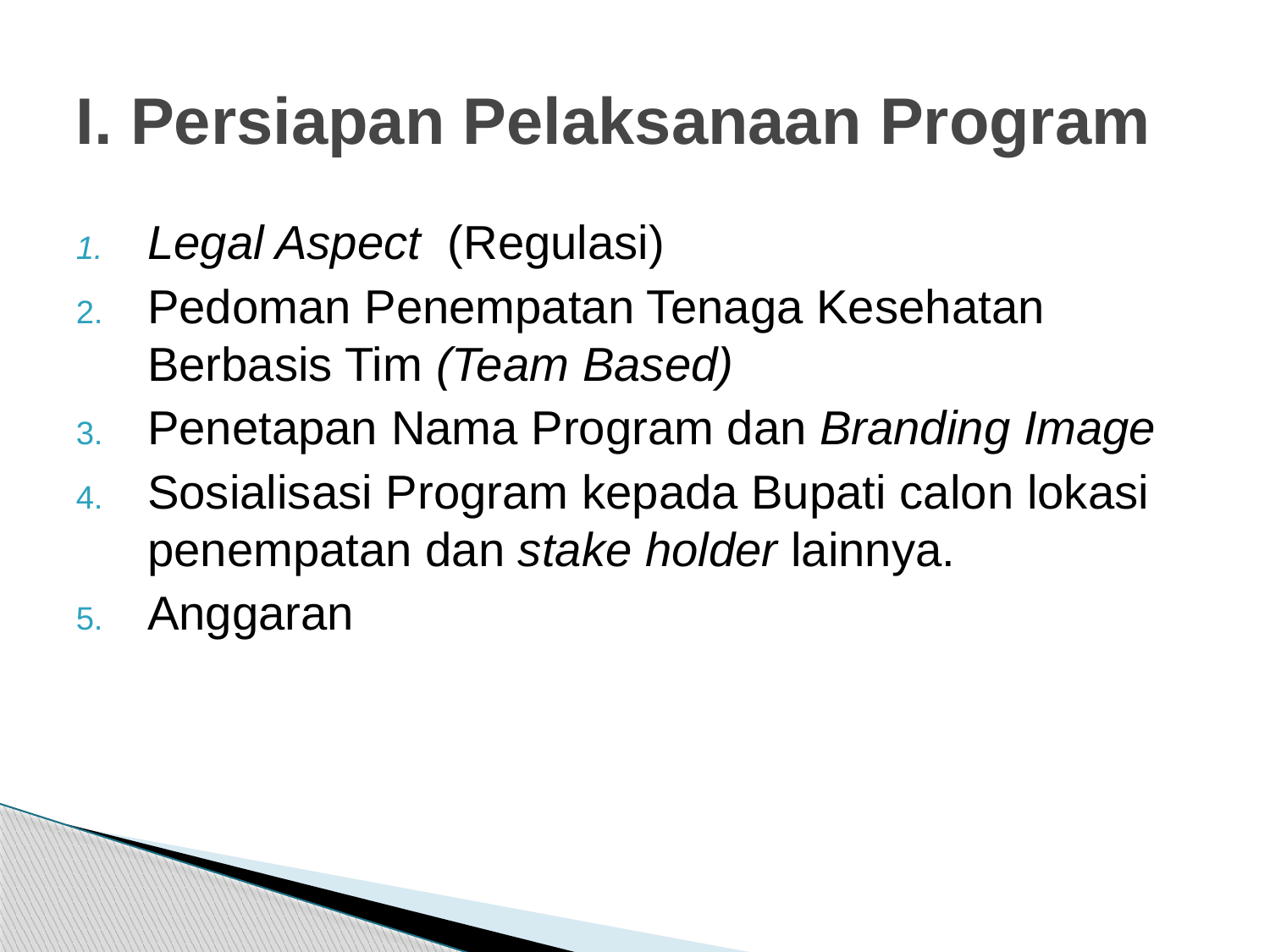

# I. Persiapan Pelaksanaan Program
Legal Aspect  (Regulasi)
Pedoman Penempatan Tenaga Kesehatan Berbasis Tim (Team Based)
Penetapan Nama Program dan Branding Image
Sosialisasi Program kepada Bupati calon lokasi penempatan dan stake holder lainnya.
Anggaran